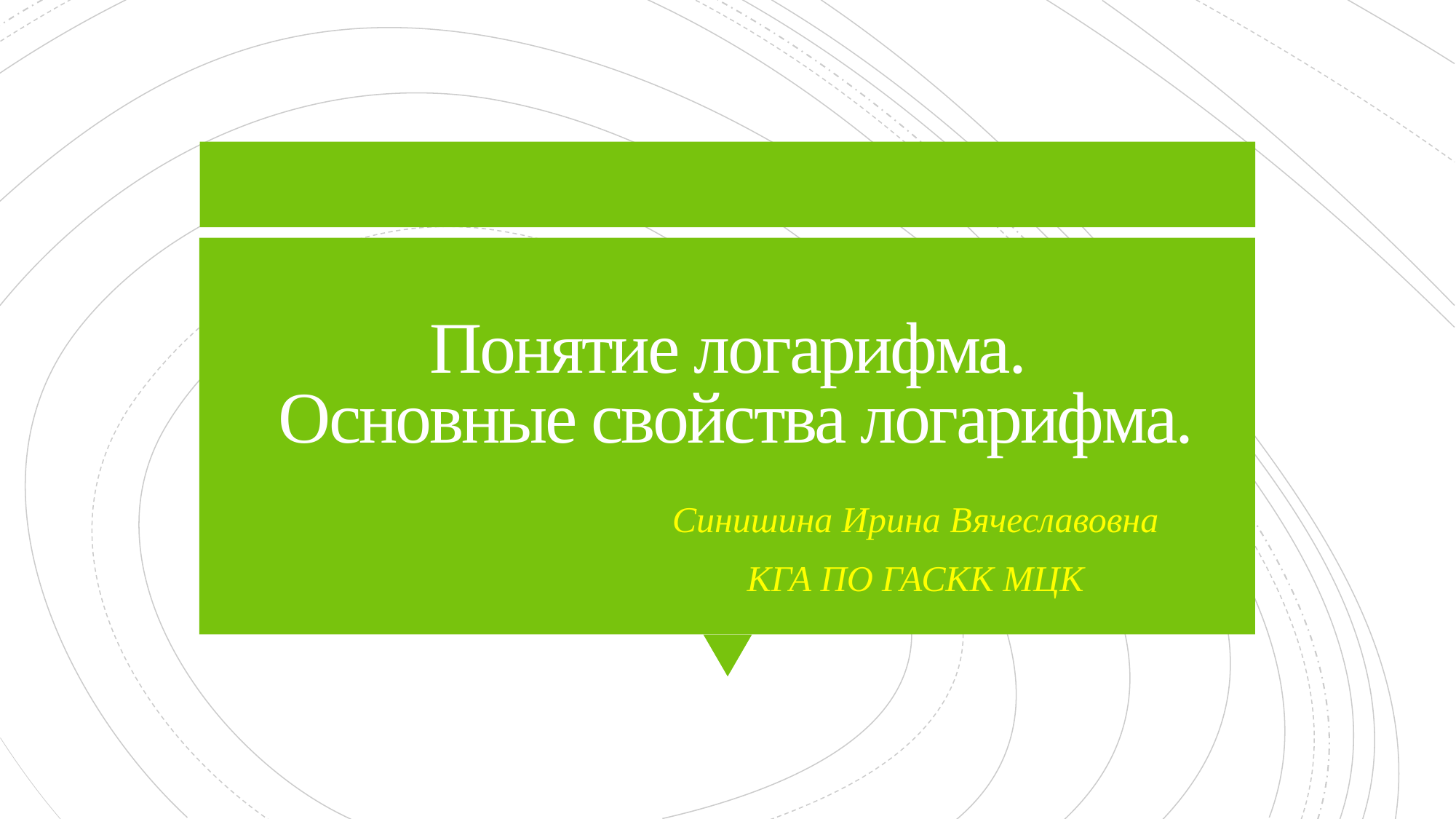

# Понятие логарифма. Основные свойства логарифма.
Синишина Ирина Вячеславовна
КГА ПО ГАСКК МЦК